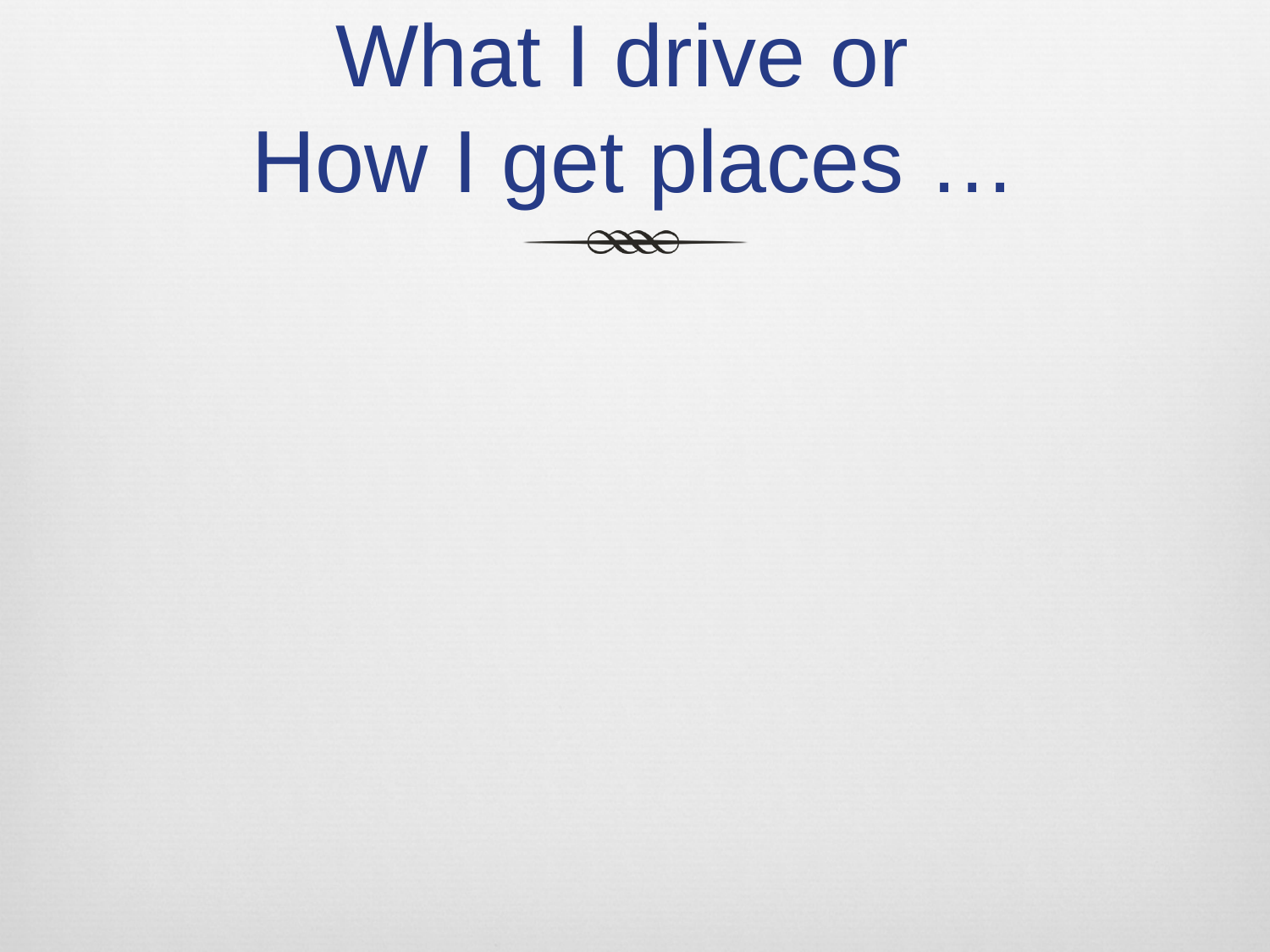

# What I drive or How I get places …